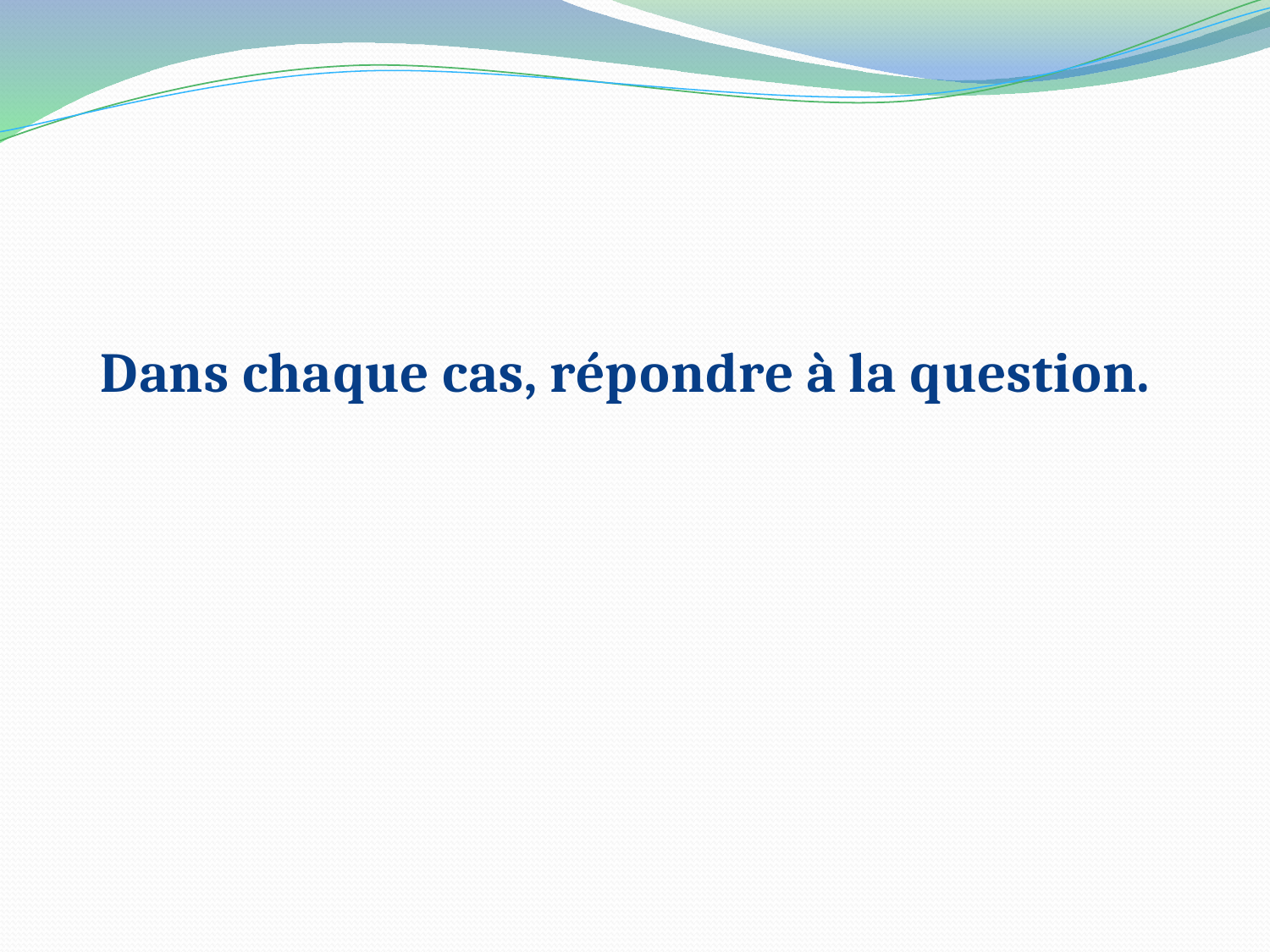

Dans chaque cas, répondre à la question.